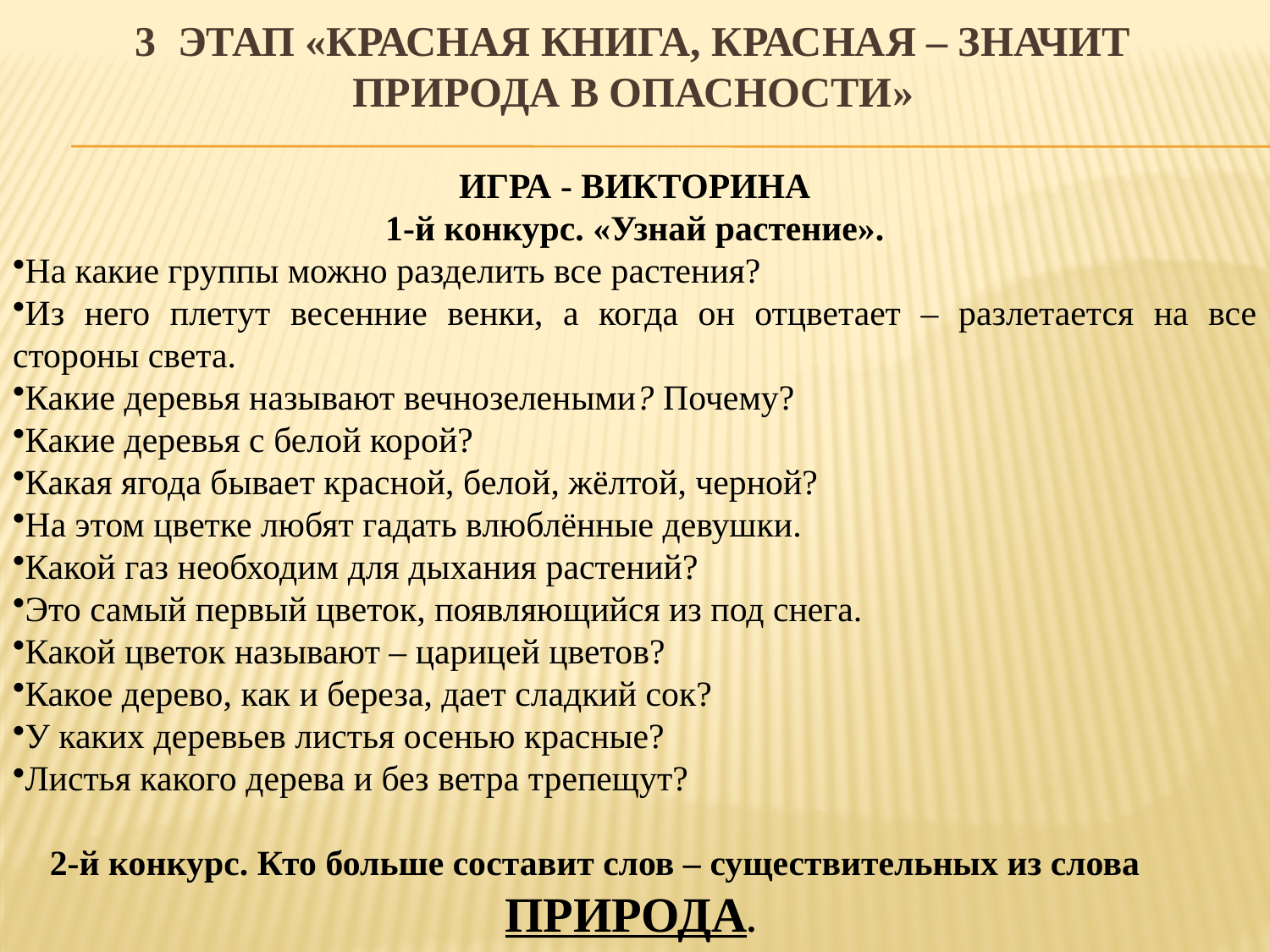

# 3  этап «Красная книга, красная – значит природа в опасности»
ИГРА - ВИКТОРИНА
1-й конкурс. «Узнай растение».
На какие группы можно разделить все растения?
Из него плетут весенние венки, а когда он отцветает – разлетается на все стороны света.
Какие деревья называют вечнозелеными? Почему?
Какие деревья с белой корой?
Какая ягода бывает красной, белой, жёлтой, черной?
На этом цветке любят гадать влюблённые девушки.
Какой газ необходим для дыхания растений?
Это самый первый цветок, появляющийся из под снега.
Какой цветок называют – царицей цветов?
Какое дерево, как и береза, дает сладкий сок?
У каких деревьев листья осенью красные?
Листья какого дерева и без ветра трепещут?

2-й конкурс. Кто больше составит слов – существительных из слова          ПРИРОДА.